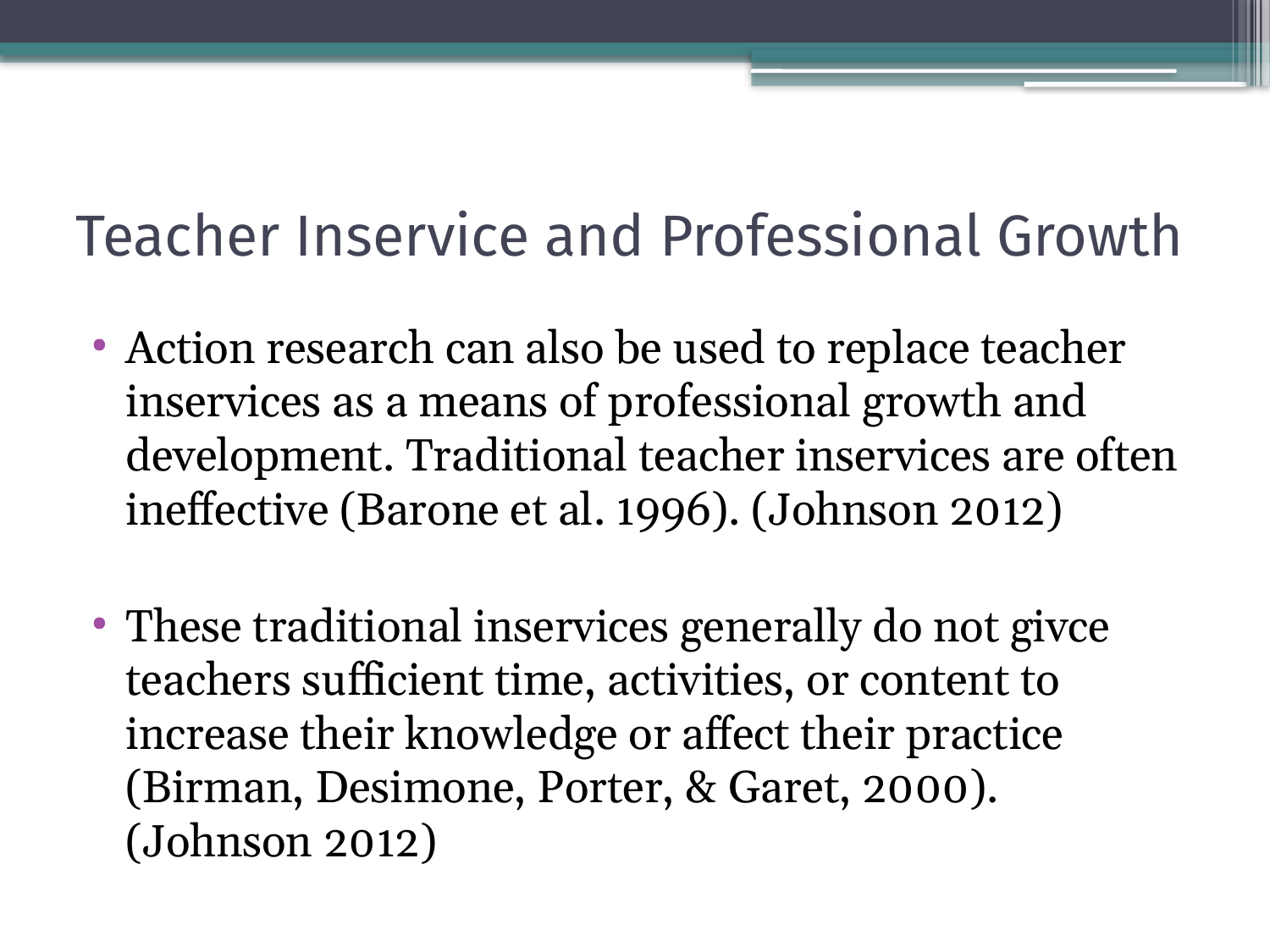

# Teacher Inservice and Professional Growth
Action research can also be used to replace teacher inservices as a means of professional growth and development. Traditional teacher inservices are often ineffective (Barone et al. 1996). (Johnson 2012)

These traditional inservices generally do not givce teachers sufficient time, activities, or content to increase their knowledge or affect their practice (Birman, Desimone, Porter, & Garet, 2000). (Johnson 2012)